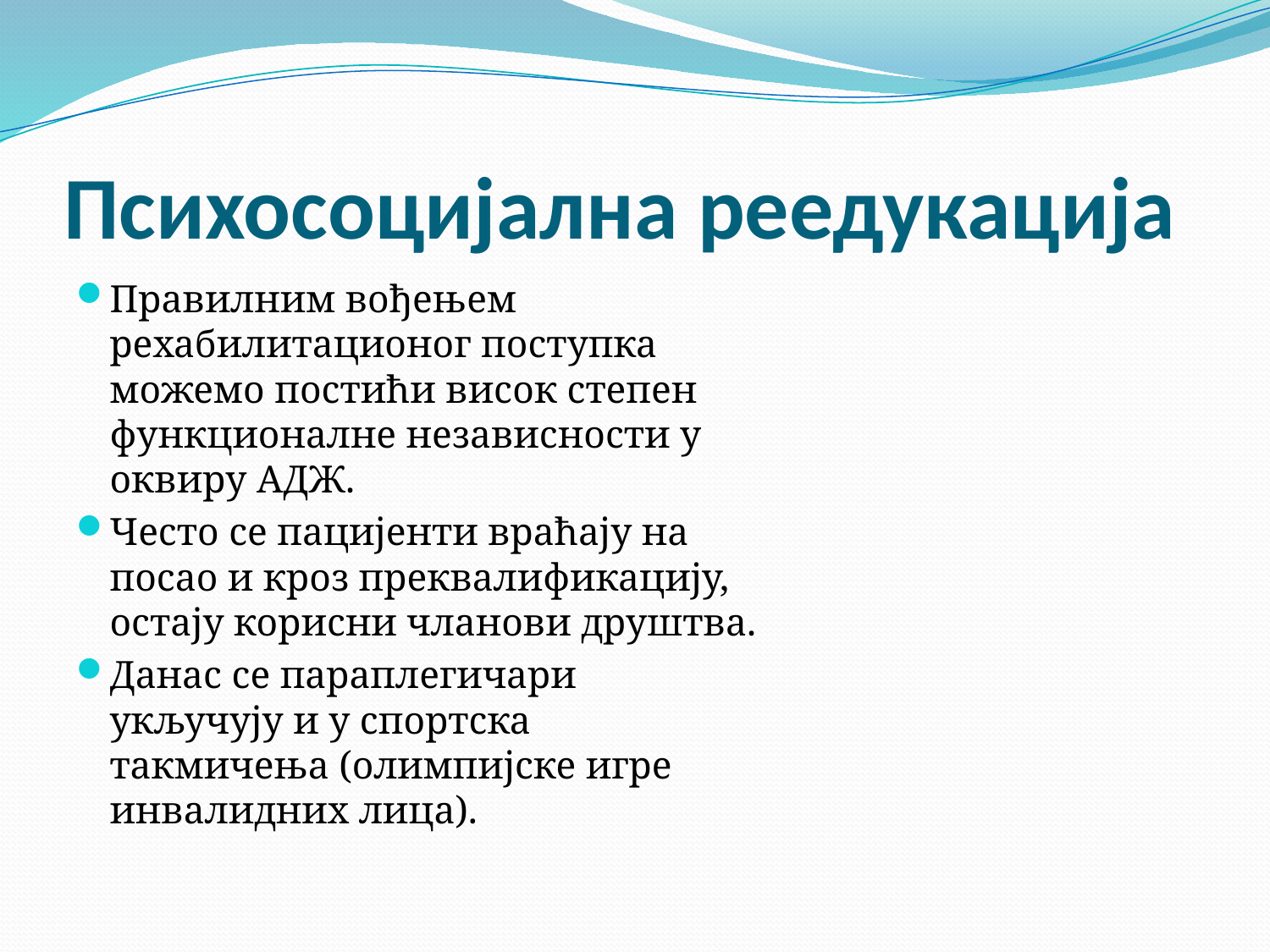

# Психосоцијална реедукација
Правилним вођењем рехабилитационог поступка можемо постићи висок степен функционалне независности у оквиру АДЖ.
Често се пацијенти враћају на посао и кроз преквалификацију, остају корисни чланови друштва.
Данас се параплегичари укључују и у спортска такмичења (олимпијске игре инвалидних лица).